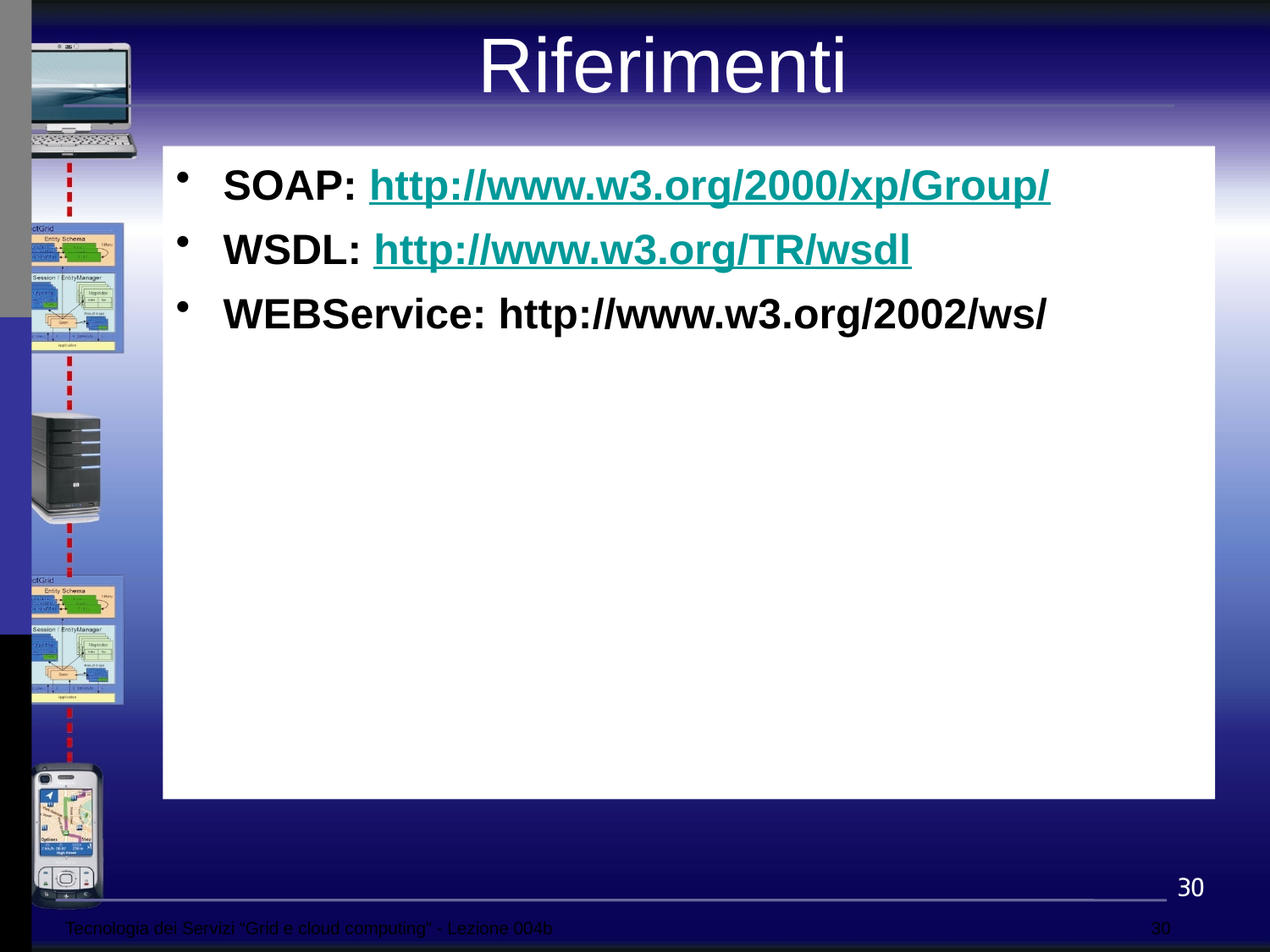

Riferimenti
SOAP: http://www.w3.org/2000/xp/Group/
WSDL: http://www.w3.org/TR/wsdl
WEBService: http://www.w3.org/2002/ws/